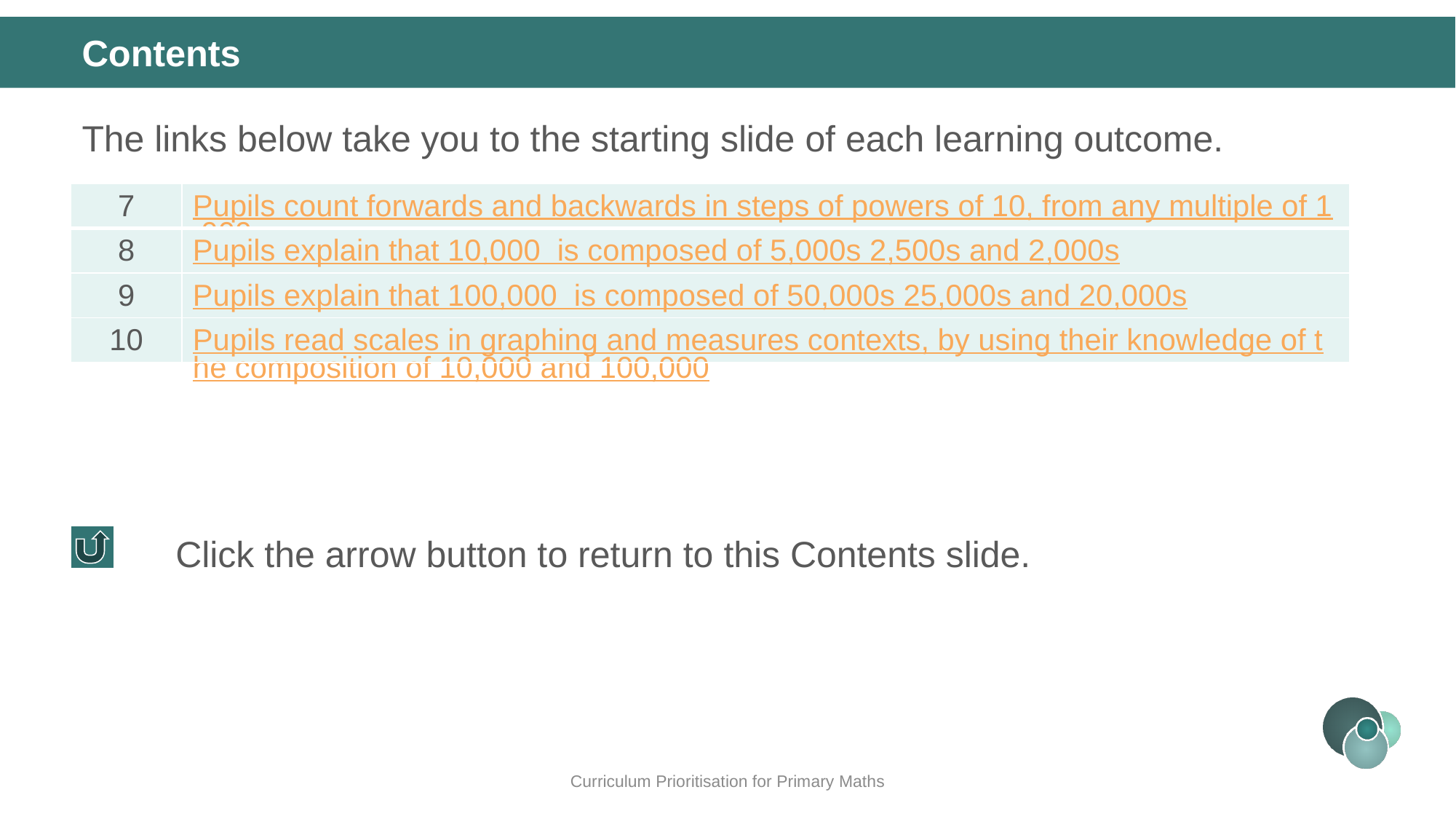

Contents
The links below take you to the starting slide of each learning outcome.
| 7 | Pupils count forwards and backwards in steps of powers of 10, from any multiple of 1,000 |
| --- | --- |
| 8 | Pupils explain that 10,000 is composed of 5,000s 2,500s and 2,000s |
| 9 | Pupils explain that 100,000 is composed of 50,000s 25,000s and 20,000s |
| 10 | Pupils read scales in graphing and measures contexts, by using their knowledge of the composition of 10,000 and 100,000 |

Click the arrow button to return to this Contents slide.
Curriculum Prioritisation for Primary Maths